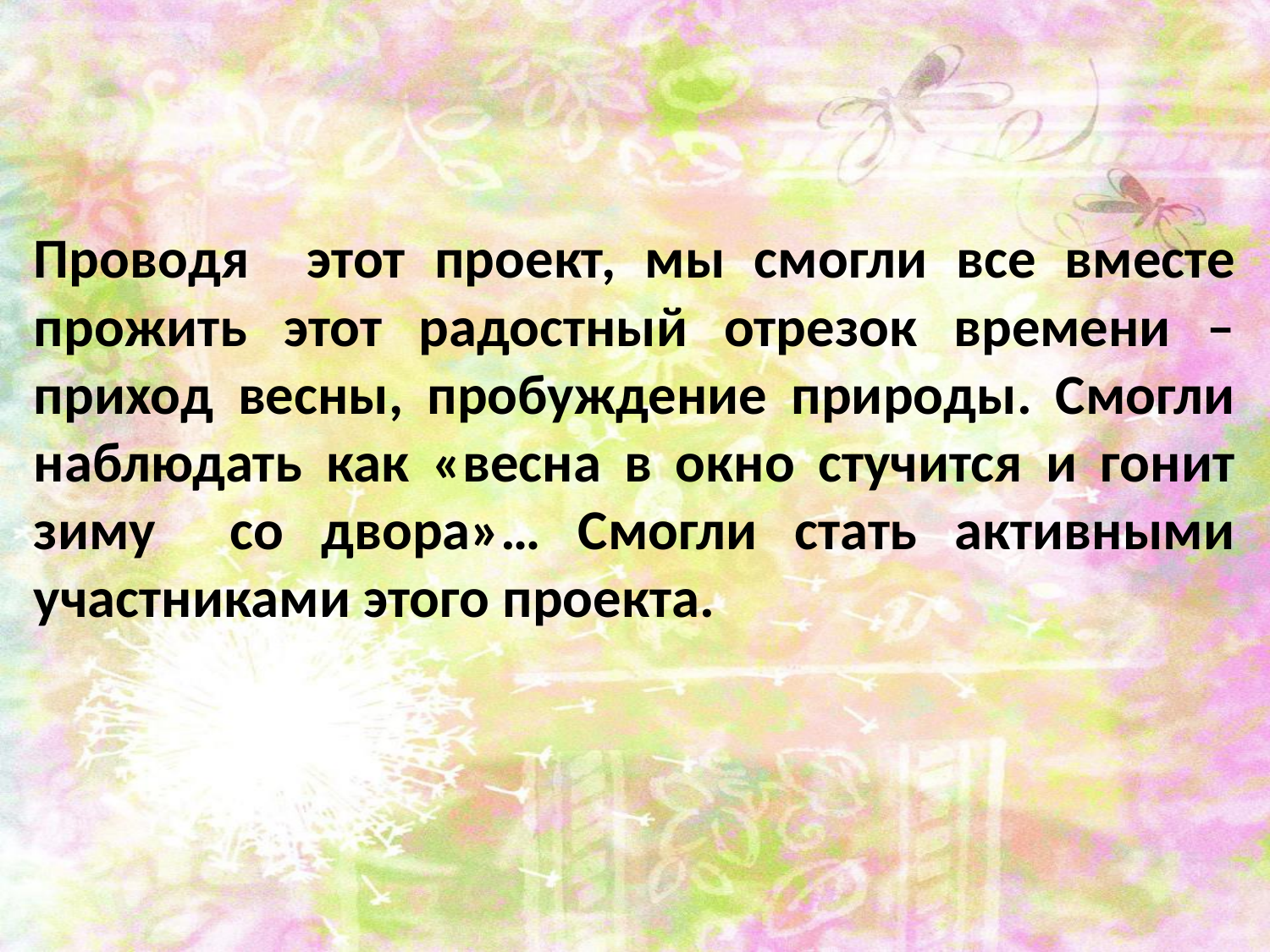

# Проводя  этот проект, мы смогли все вместе прожить этот радостный отрезок времени – приход весны, пробуждение природы. Смогли наблюдать как «весна в окно стучится и гонит зиму  со двора»… Смогли стать активными участниками этого проекта.